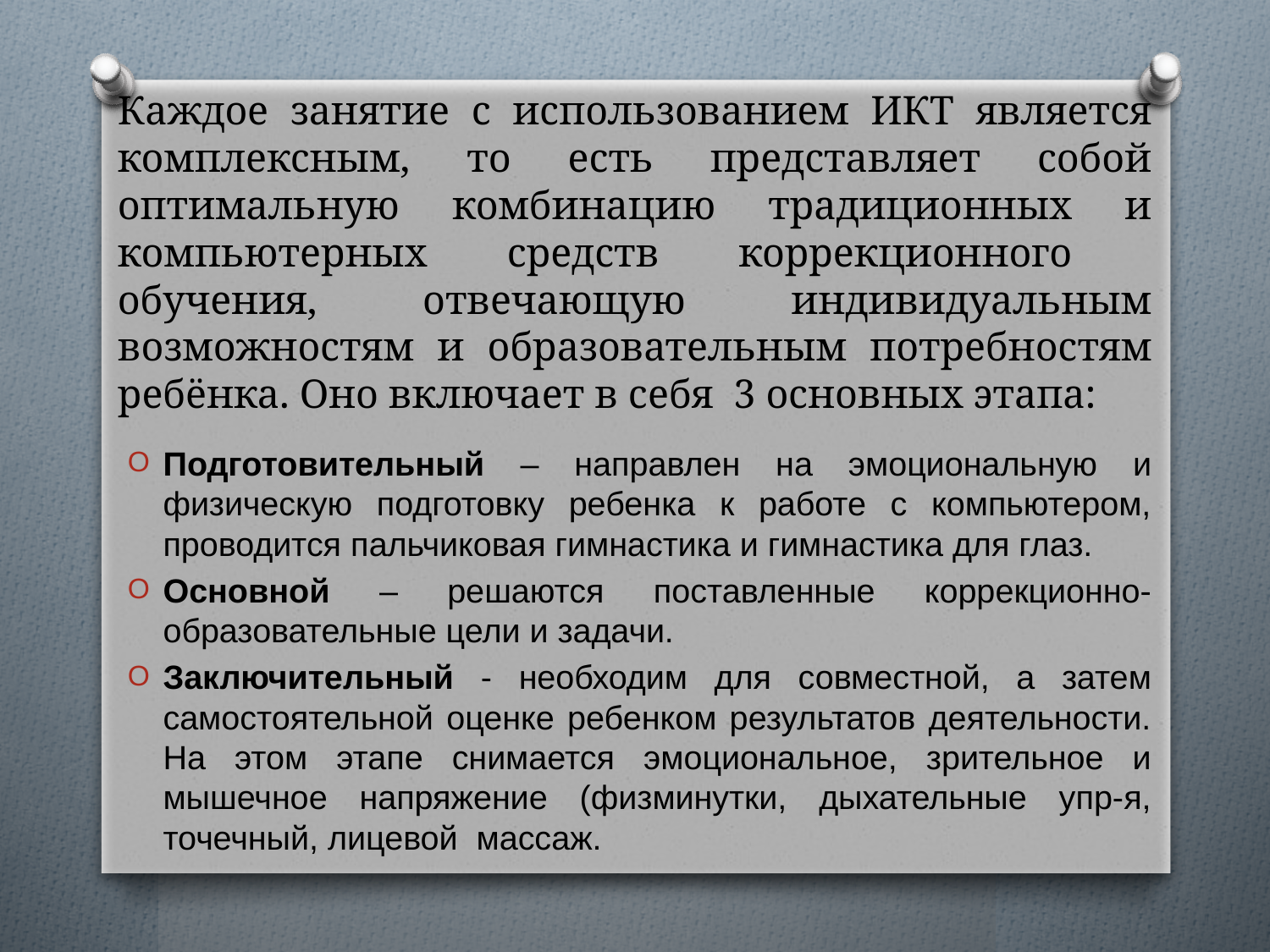

# Каждое занятие с использованием ИКТ является комплексным, то есть представляет собой оптимальную комбинацию традиционных и компьютерных средств коррекционного  обучения, отвечающую индивидуальным возможностям и образовательным потребностям ребёнка. Оно включает в себя  3 основных этапа:
Подготовительный – направлен на эмоциональную и физическую подготовку ребенка к работе с компьютером, проводится пальчиковая гимнастика и гимнастика для глаз.
Основной – решаются поставленные коррекционно-образовательные цели и задачи.
Заключительный - необходим для совместной, а затем самостоятельной оценке ребенком результатов деятельности. На этом этапе снимается эмоциональное, зрительное и мышечное напряжение (физминутки, дыхательные упр-я, точечный, лицевой  массаж.